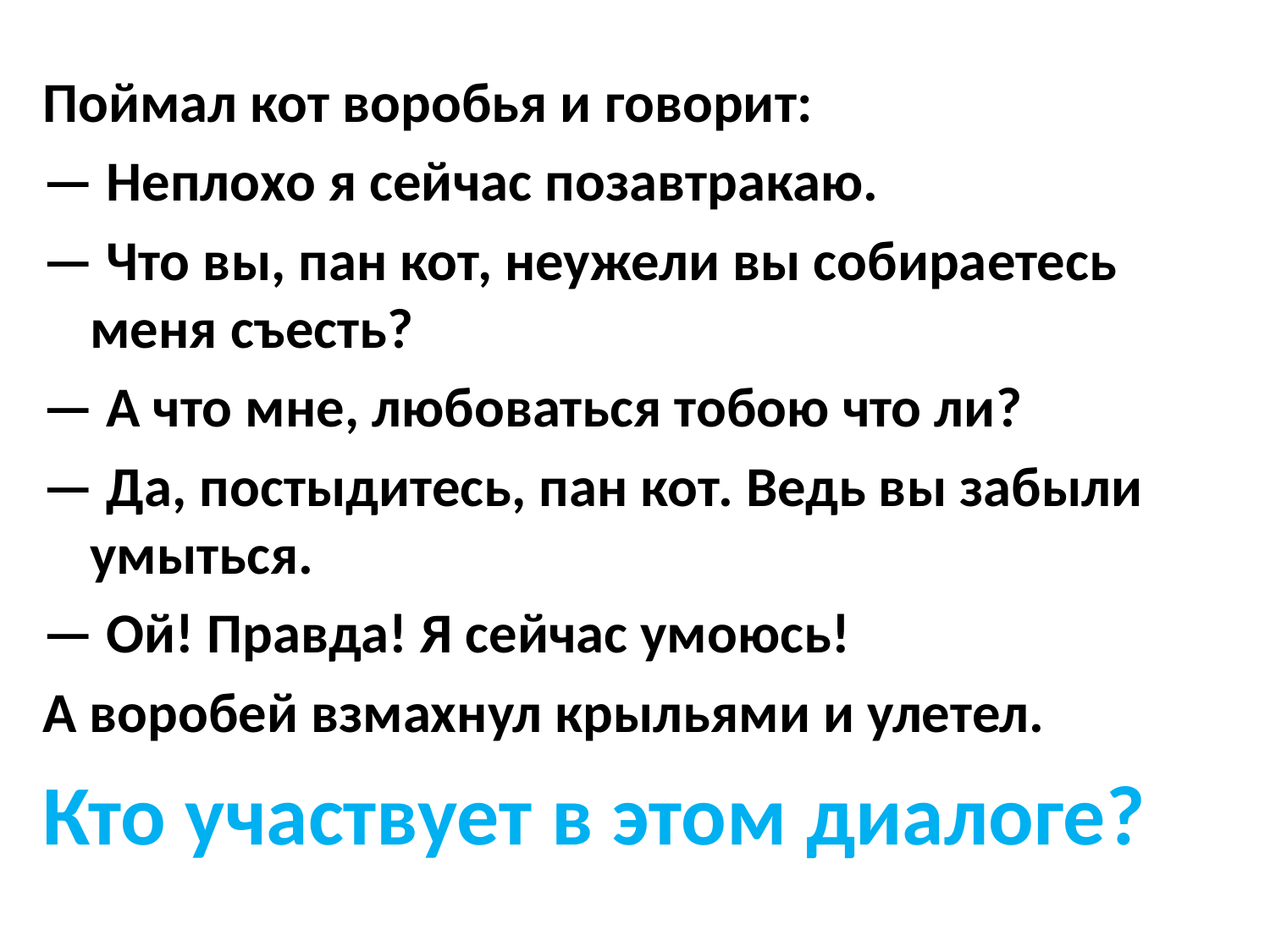

Поймал кот воробья и говорит:
— Неплохо я сейчас позавтракаю.
— Что вы, пан кот, неужели вы собираетесь меня съесть?
— А что мне, любоваться тобою что ли?
— Да, постыдитесь, пан кот. Ведь вы забыли умыться.
— Ой! Правда! Я сейчас умоюсь!
А воробей взмахнул крыльями и улетел.
Кто участвует в этом диалоге?